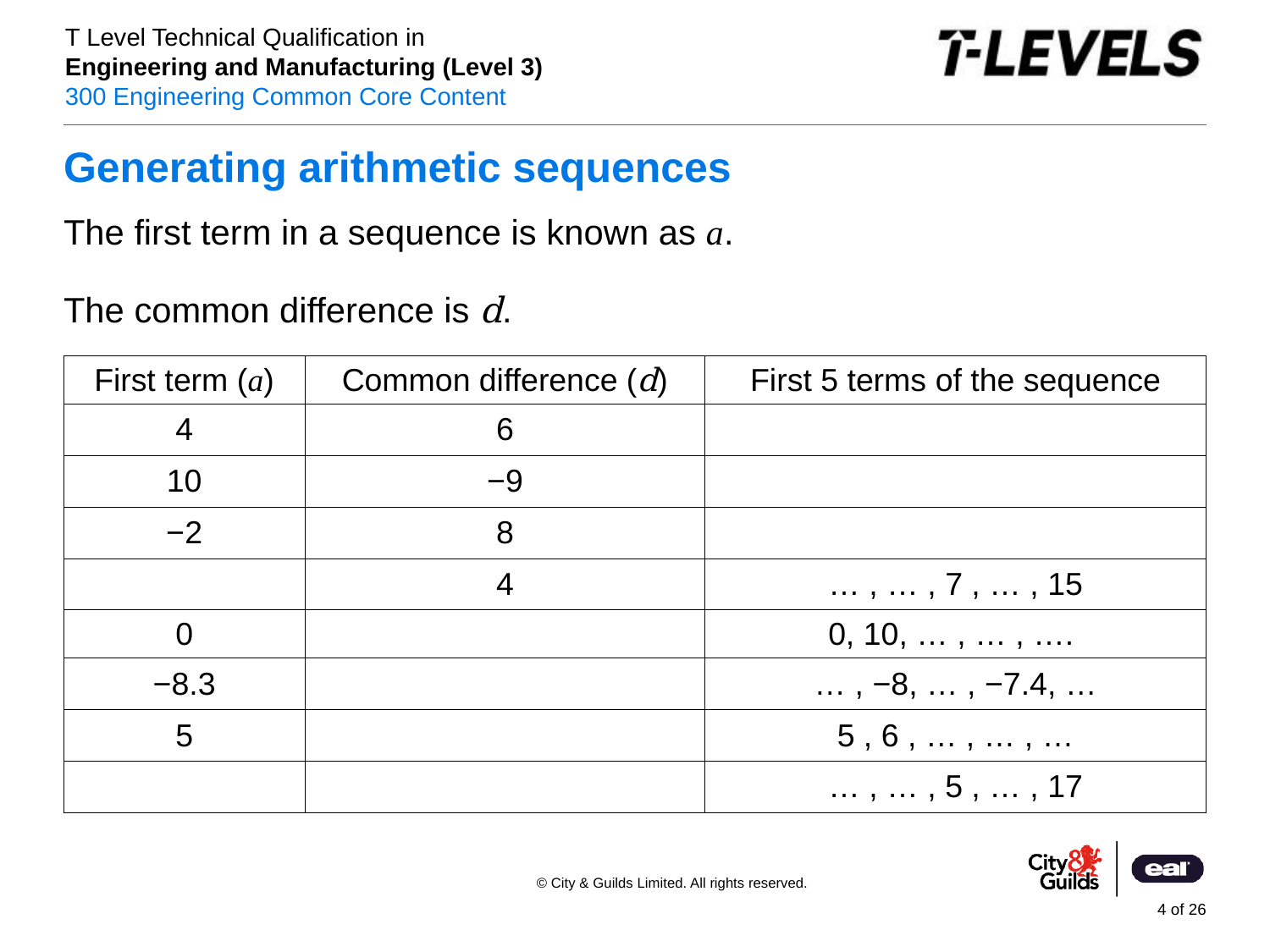

# Generating arithmetic sequences
The first term in a sequence is known as a.
The common difference is d.

| First term (a) | Common difference (d) | First 5 terms of the sequence |
| --- | --- | --- |
| 4 | 6 |  |
| 10 | −9 |  |
| −2 | 8 |  |
|  | 4 | … , … , 7 , … , 15 |
| 0 |  | 0, 10, … , … , …. |
| −8.3 |  | … , −8, … , −7.4, … |
| 5 |  | 5 , 6 , … , … , … |
|  |  | … , … , 5 , … , 17 |